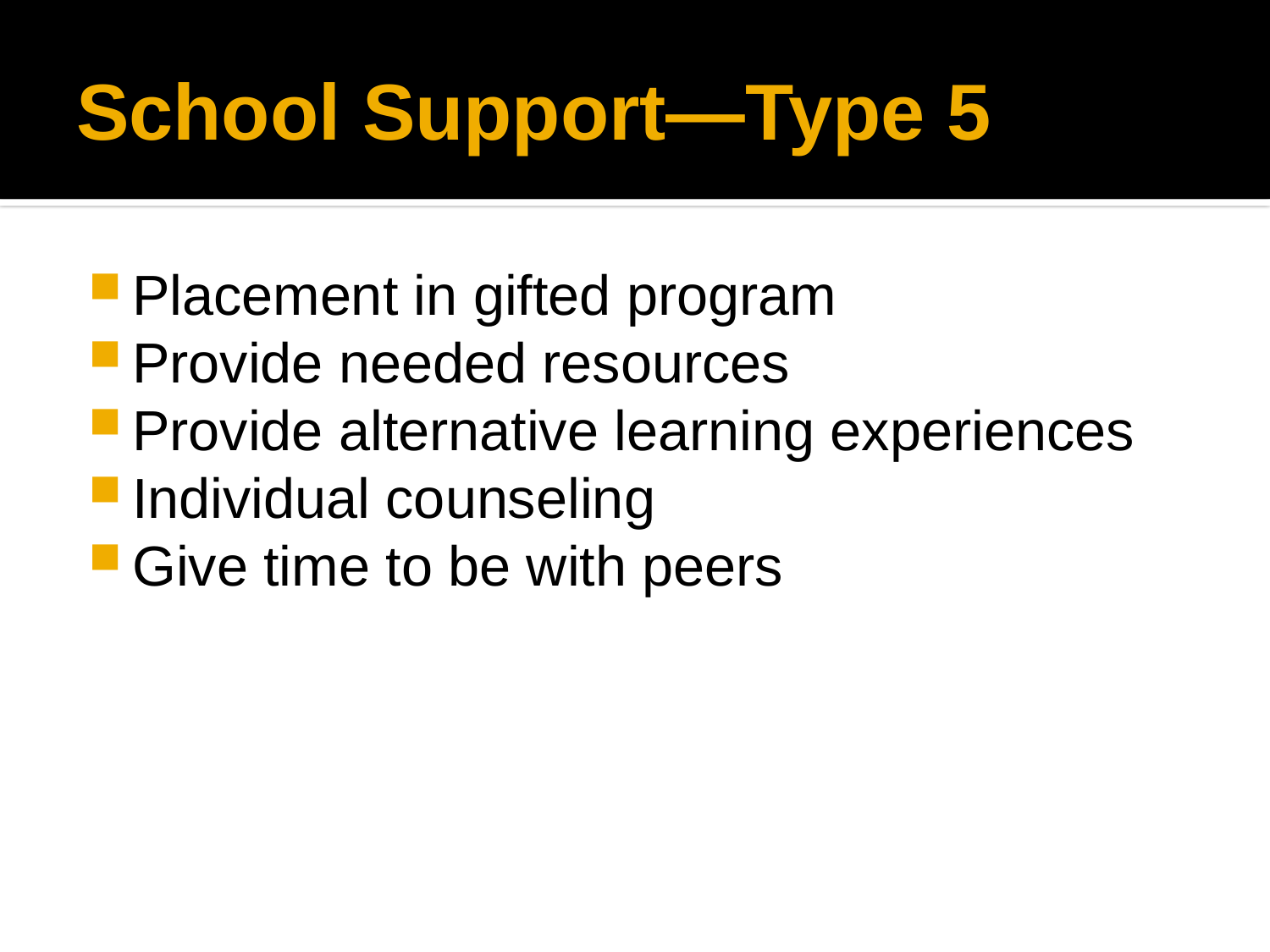

# School Support—Type 5
Placement in gifted program
Provide needed resources
Provide alternative learning experiences
Individual counseling
Give time to be with peers